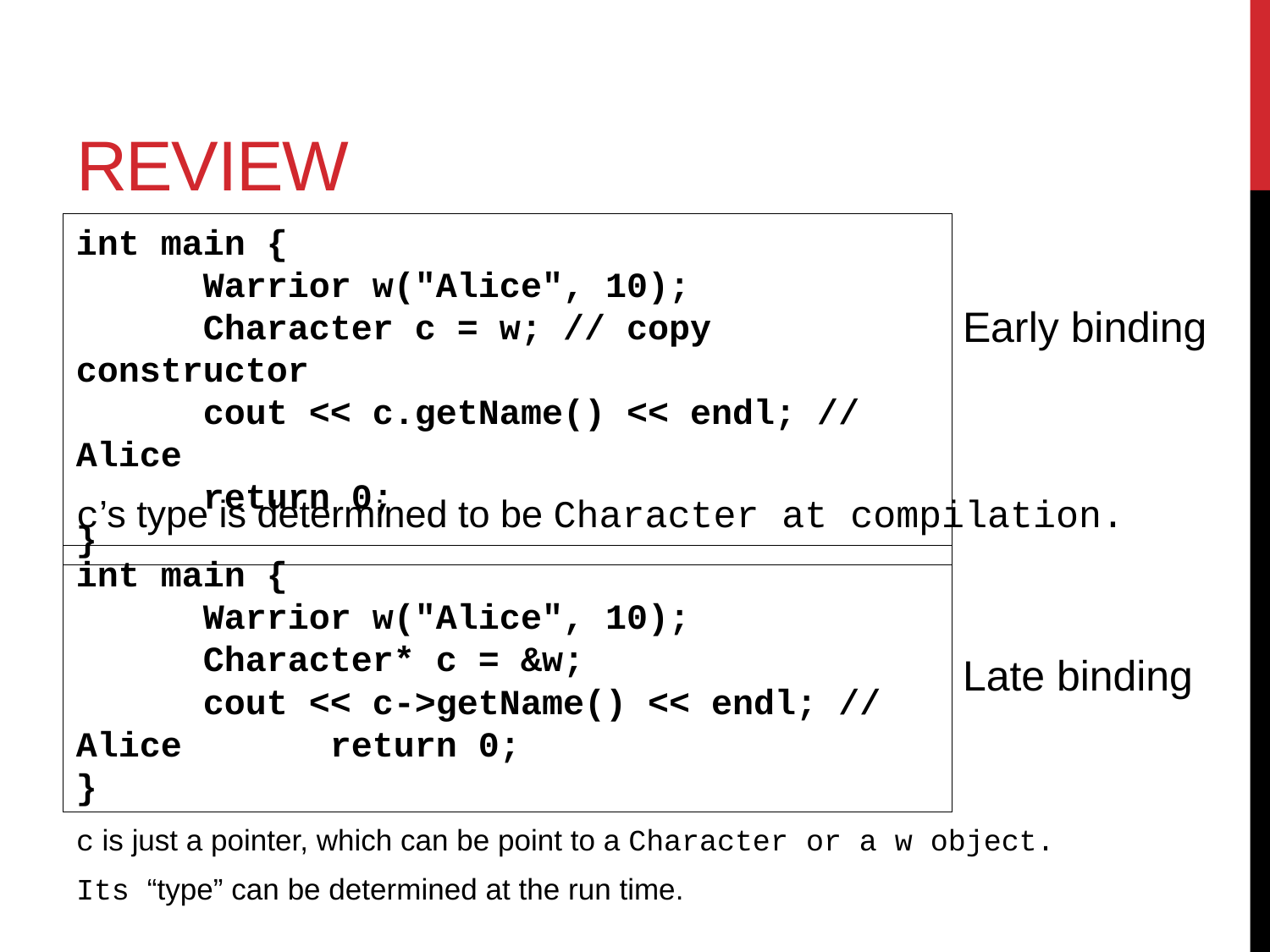

# Review
int main {
	Warrior w("Alice", 10);
	Character c = w; // copy constructor
	cout << c.getName() << endl; // Alice
	return 0;
}
Early binding
c’s type is determined to be Character at compilation.
int main {
	Warrior w("Alice", 10);
	Character* c = &w;
	cout << c->getName() << endl; // Alice 	return 0;
}
Late binding
c is just a pointer, which can be point to a Character or a w object.
Its “type” can be determined at the run time.